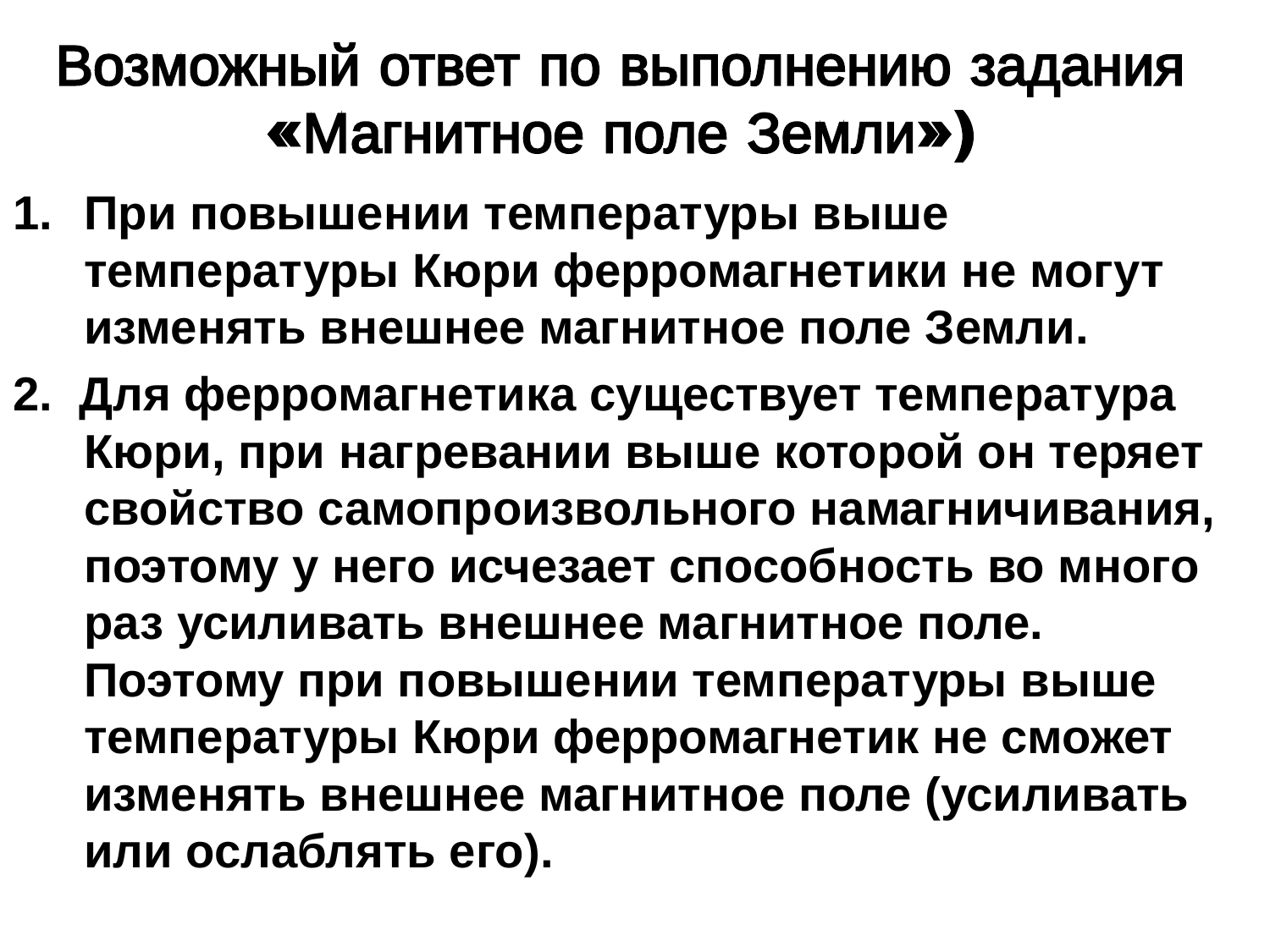

# Возможный ответ по выполнению задания «Магнитное поле Земли»)
При повышении температуры выше температуры Кюри ферромагнетики не могут изменять внешнее магнитное поле Земли.
2.  Для ферромагнетика существует температура Кюри, при нагревании выше которой он теряет свойство самопроизвольного намагничивания, поэтому у него исчезает способность во много раз усиливать внешнее магнитное поле. Поэтому при повышении температуры выше температуры Кюри ферромагнетик не сможет изменять внешнее магнитное поле (усиливать или ослаблять его).